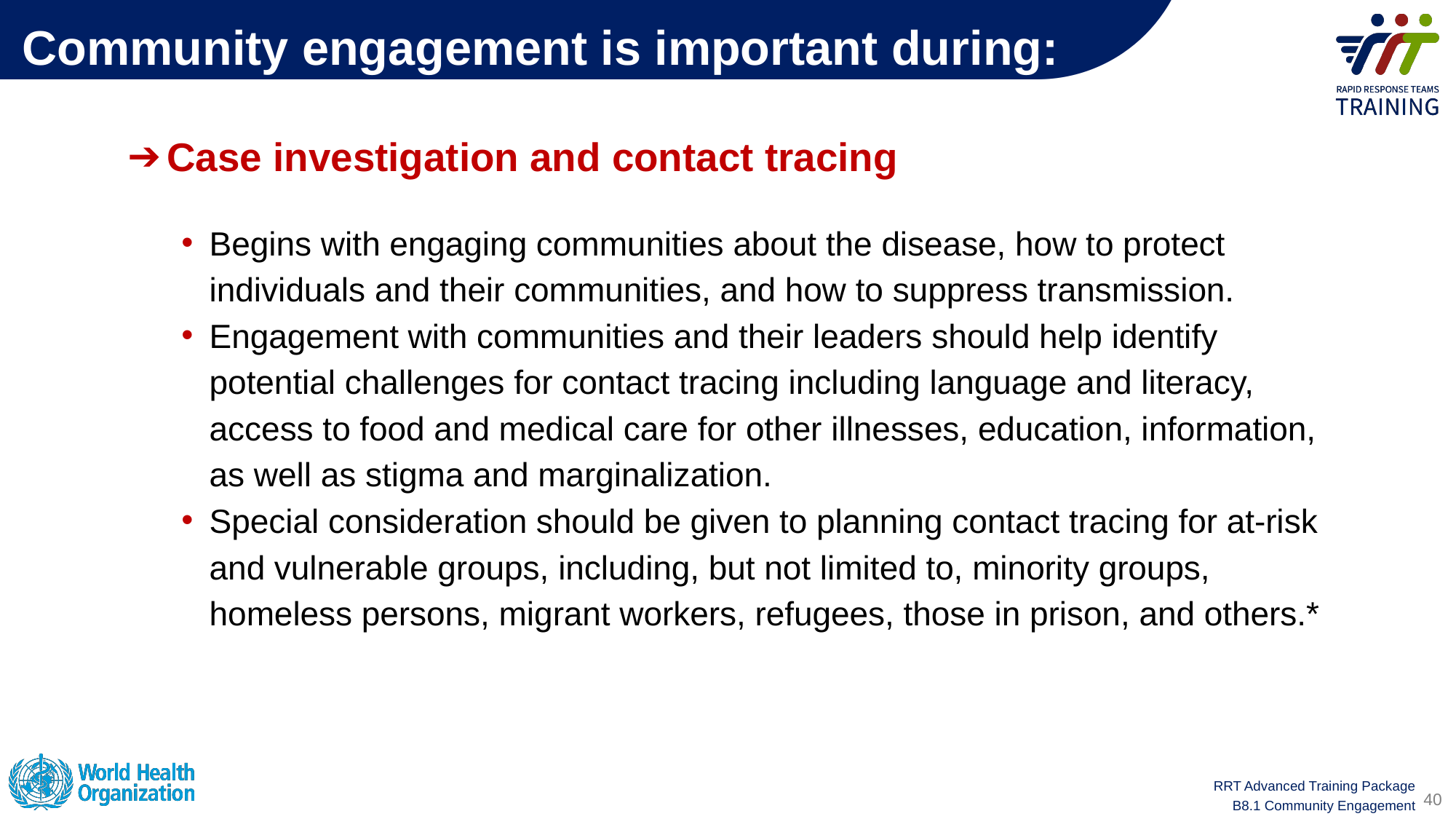

Community engagement is important during:
Case investigation and contact tracing

Begins with engaging communities about the disease, how to protect individuals and their communities, and how to suppress transmission.
Engagement with communities and their leaders should help identify potential challenges for contact tracing including language and literacy, access to food and medical care for other illnesses, education, information, as well as stigma and marginalization.
Special consideration should be given to planning contact tracing for at-risk and vulnerable groups, including, but not limited to, minority groups, homeless persons, migrant workers, refugees, those in prison, and others.*